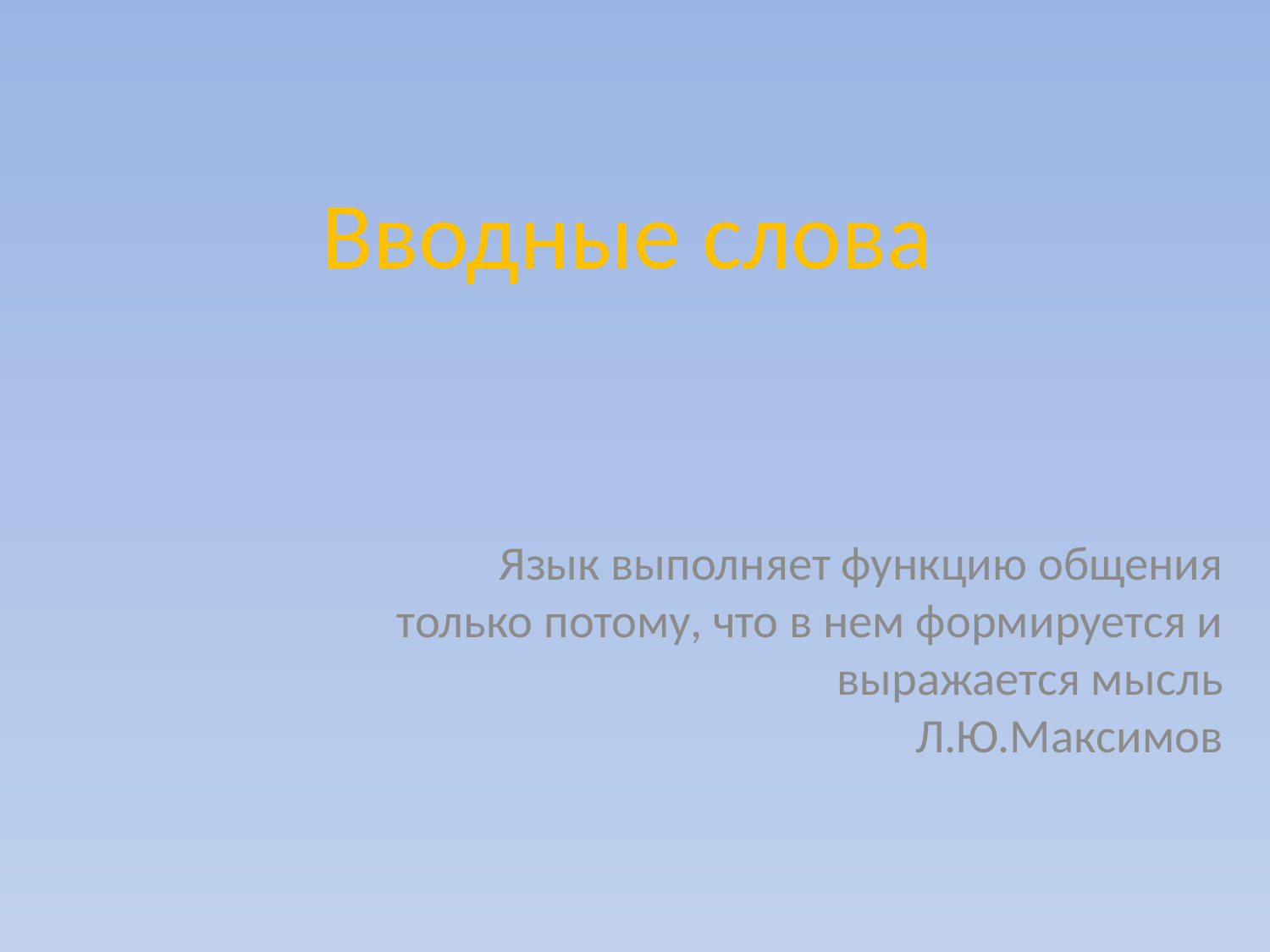

# Вводные слова
Язык выполняет функцию общения только потому, что в нем формируется и выражается мысль
Л.Ю.Максимов